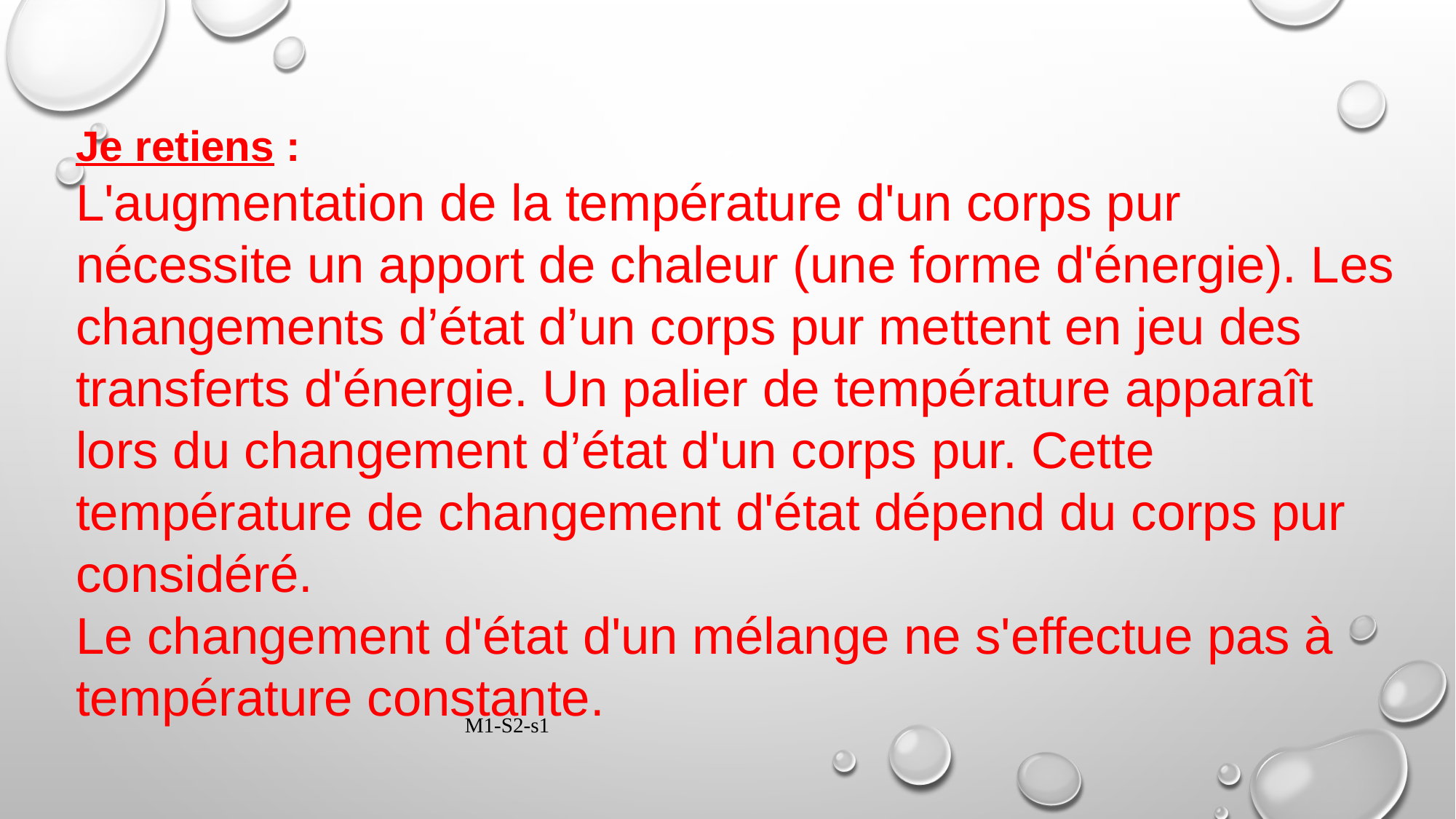

Je retiens :
L'augmentation de la température d'un corps pur nécessite un apport de chaleur (une forme d'énergie). Les changements d’état d’un corps pur mettent en jeu des transferts d'énergie. Un palier de température apparaît lors du changement d’état d'un corps pur. Cette température de changement d'état dépend du corps pur considéré.
Le changement d'état d'un mélange ne s'effectue pas à température constante.
M1-S2-s1